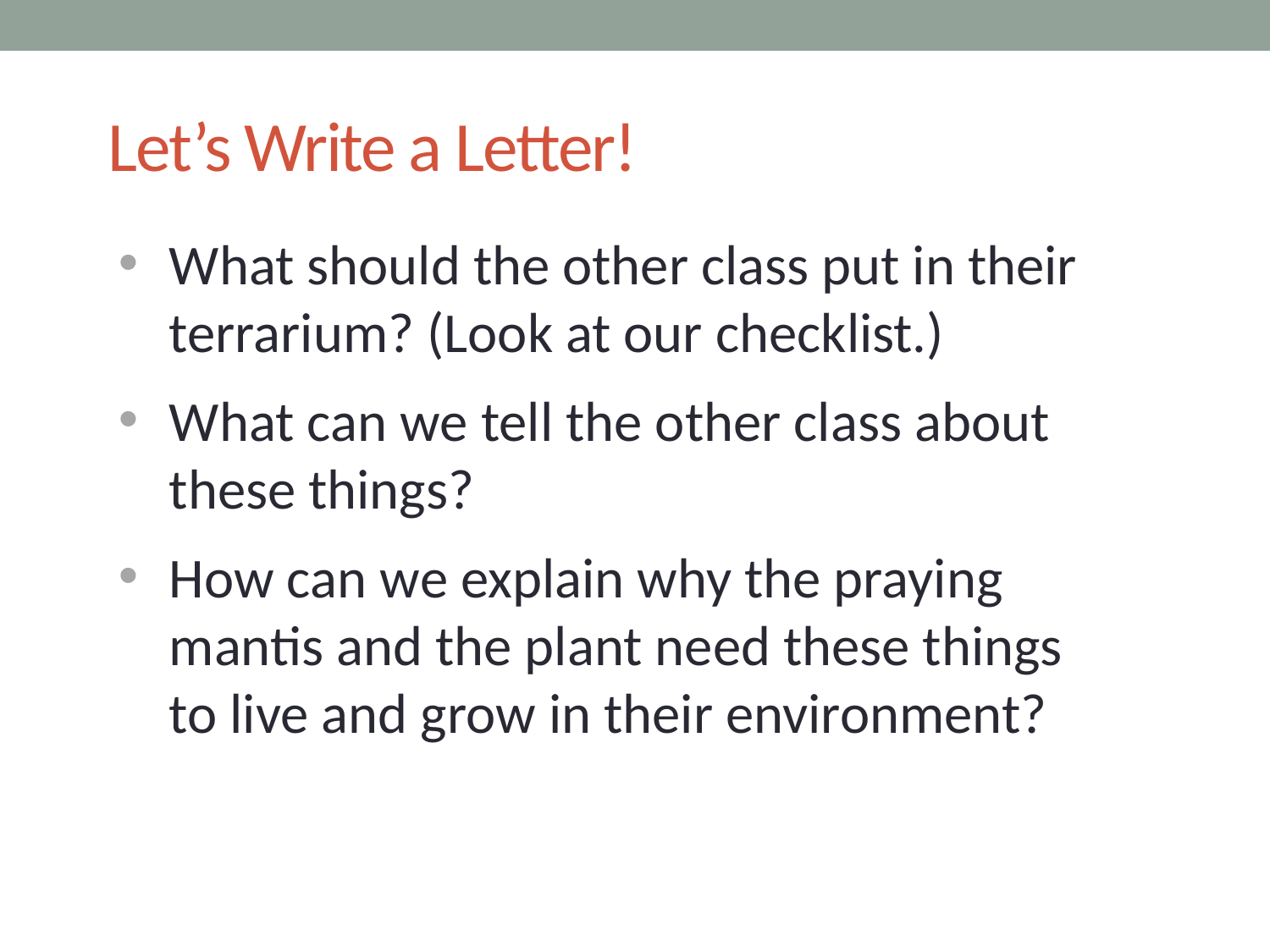

# Let’s Write a Letter!
What should the other class put in their terrarium? (Look at our checklist.)
What can we tell the other class about these things?
How can we explain why the praying mantis and the plant need these things to live and grow in their environment?